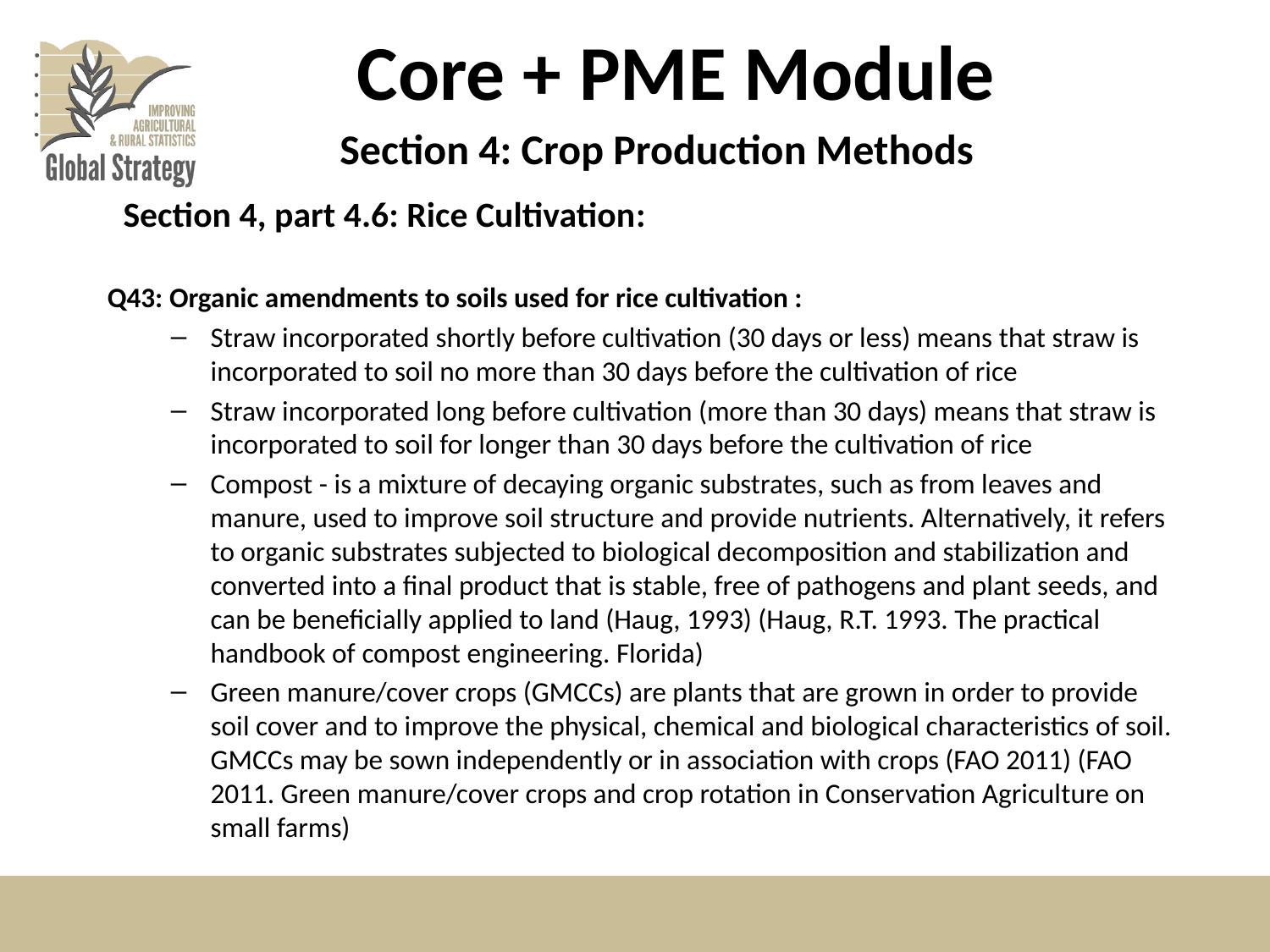

# Core + PME Module
Section 4: Crop Production Methods

Section 4, part 4.6: Rice Cultivation:

Q43: Organic amendments to soils used for rice cultivation :
Straw incorporated shortly before cultivation (30 days or less) means that straw is incorporated to soil no more than 30 days before the cultivation of rice
Straw incorporated long before cultivation (more than 30 days) means that straw is incorporated to soil for longer than 30 days before the cultivation of rice
Compost - is a mixture of decaying organic substrates, such as from leaves and manure, used to improve soil structure and provide nutrients. Alternatively, it refers to organic substrates subjected to biological decomposition and stabilization and converted into a final product that is stable, free of pathogens and plant seeds, and can be beneficially applied to land (Haug, 1993) (Haug, R.T. 1993. The practical handbook of compost engineering. Florida)
Green manure/cover crops (GMCCs) are plants that are grown in order to provide soil cover and to improve the physical, chemical and biological characteristics of soil. GMCCs may be sown independently or in association with crops (FAO 2011) (FAO 2011. Green manure/cover crops and crop rotation in Conservation Agriculture on small farms)